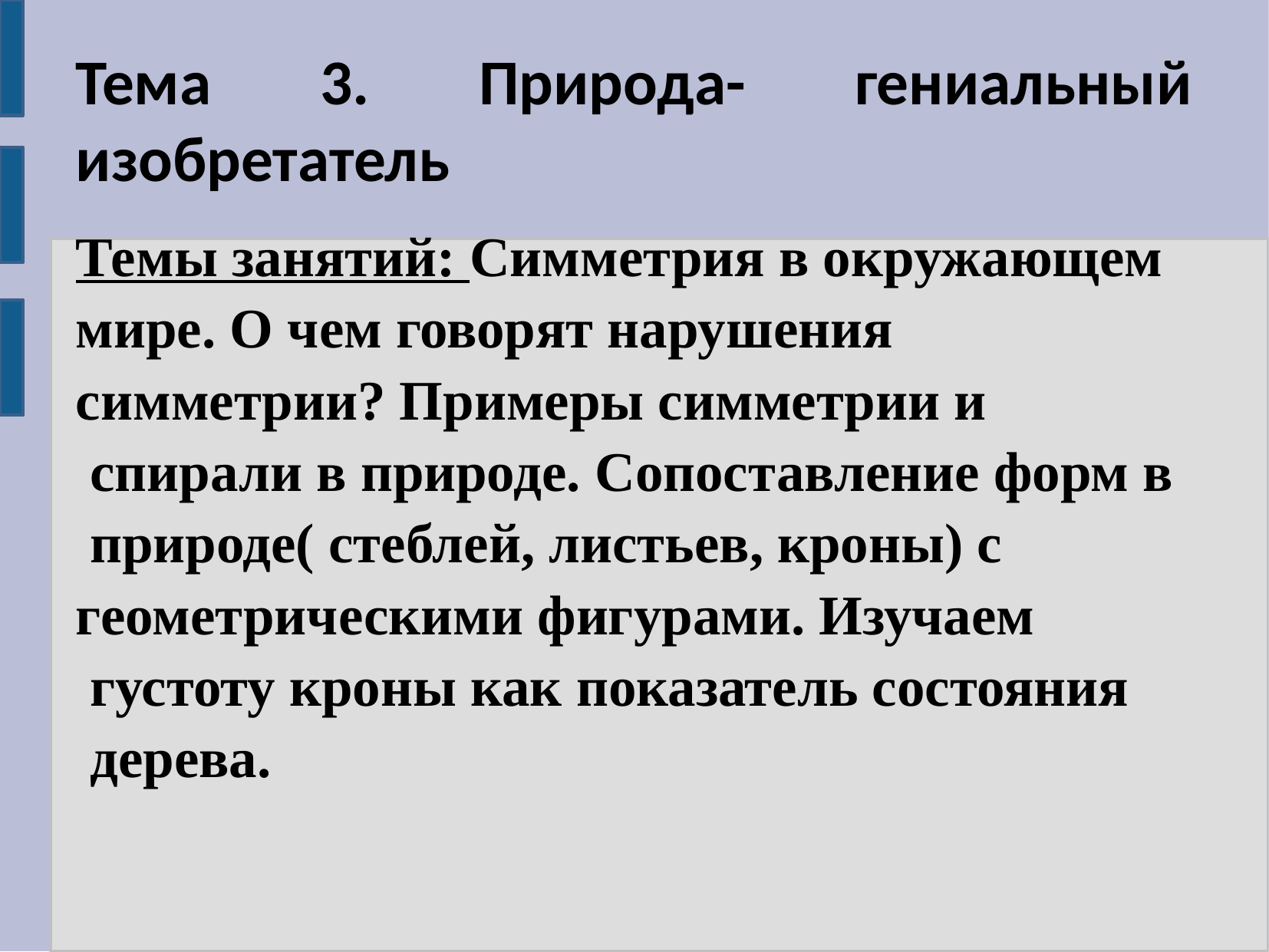

Тема 3. Природа- гениальный изобретатель
Темы занятий: Симметрия в окружающем
мире. О чем говорят нарушения
симметрии? Примеры симметрии и
 спирали в природе. Сопоставление форм в
 природе( стеблей, листьев, кроны) с
геометрическими фигурами. Изучаем
 густоту кроны как показатель состояния
 дерева.